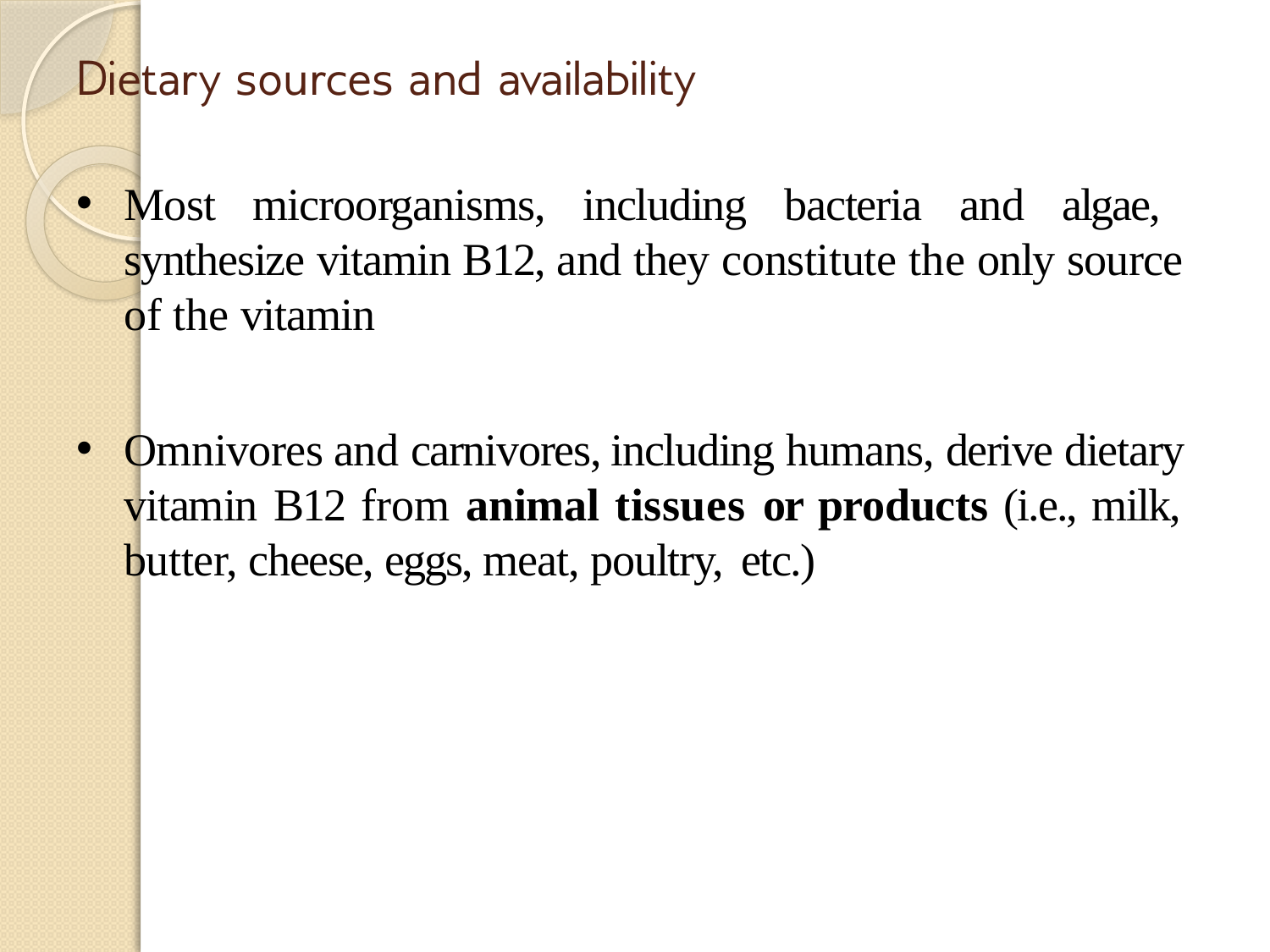

# Dietary sources and availability
Most microorganisms, including bacteria and algae,  synthesize vitamin B12, and they constitute the only source  of the vitamin

Omnivores and carnivores, including humans, derive dietary  vitamin B12 from animal tissues or products (i.e., milk,  butter, cheese, eggs, meat, poultry, etc.)